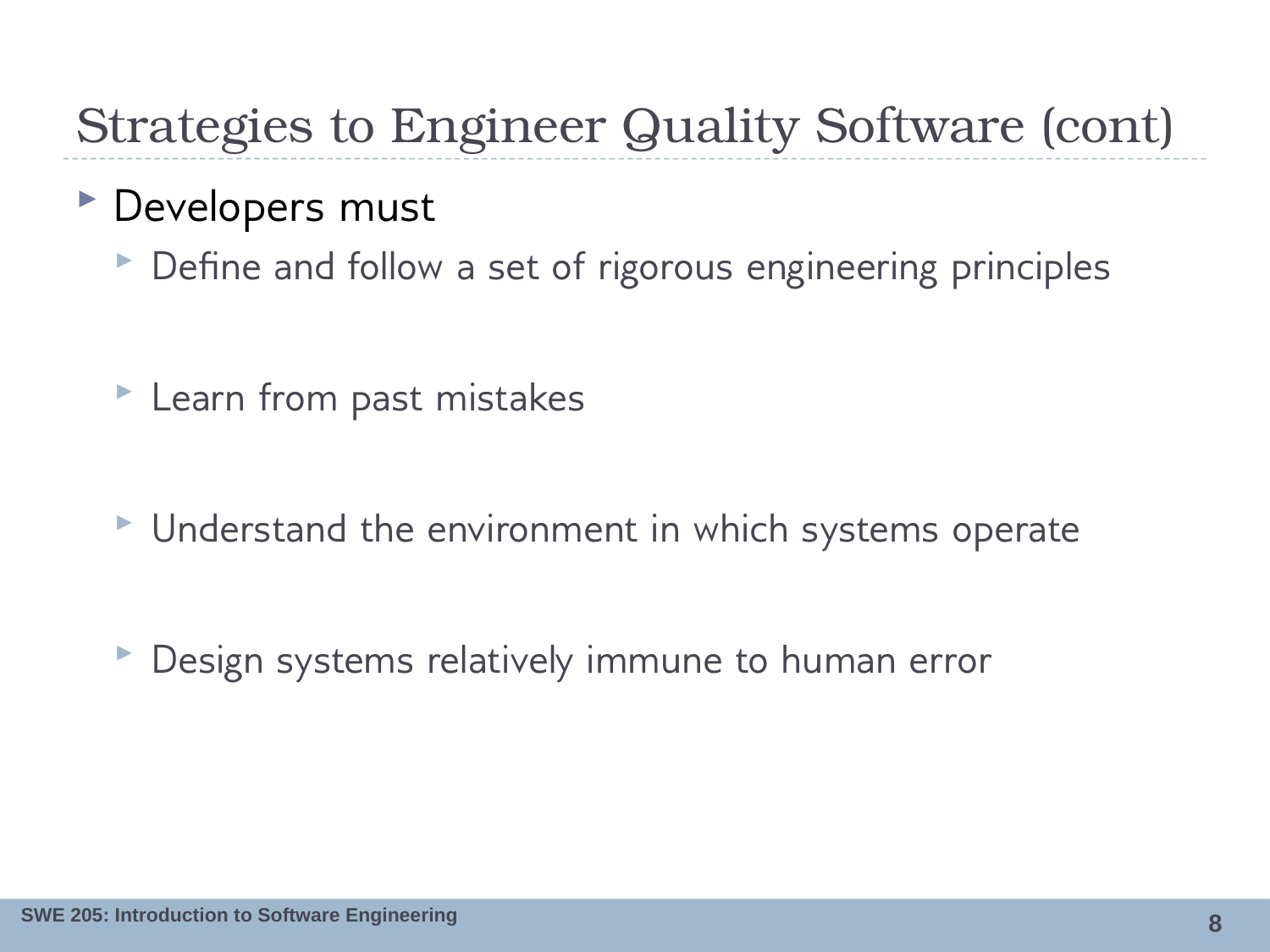

# Strategies to Engineer Quality Software (cont)
Developers must
Define and follow a set of rigorous engineering principles

Learn from past mistakes

Understand the environment in which systems operate

Design systems relatively immune to human error

8